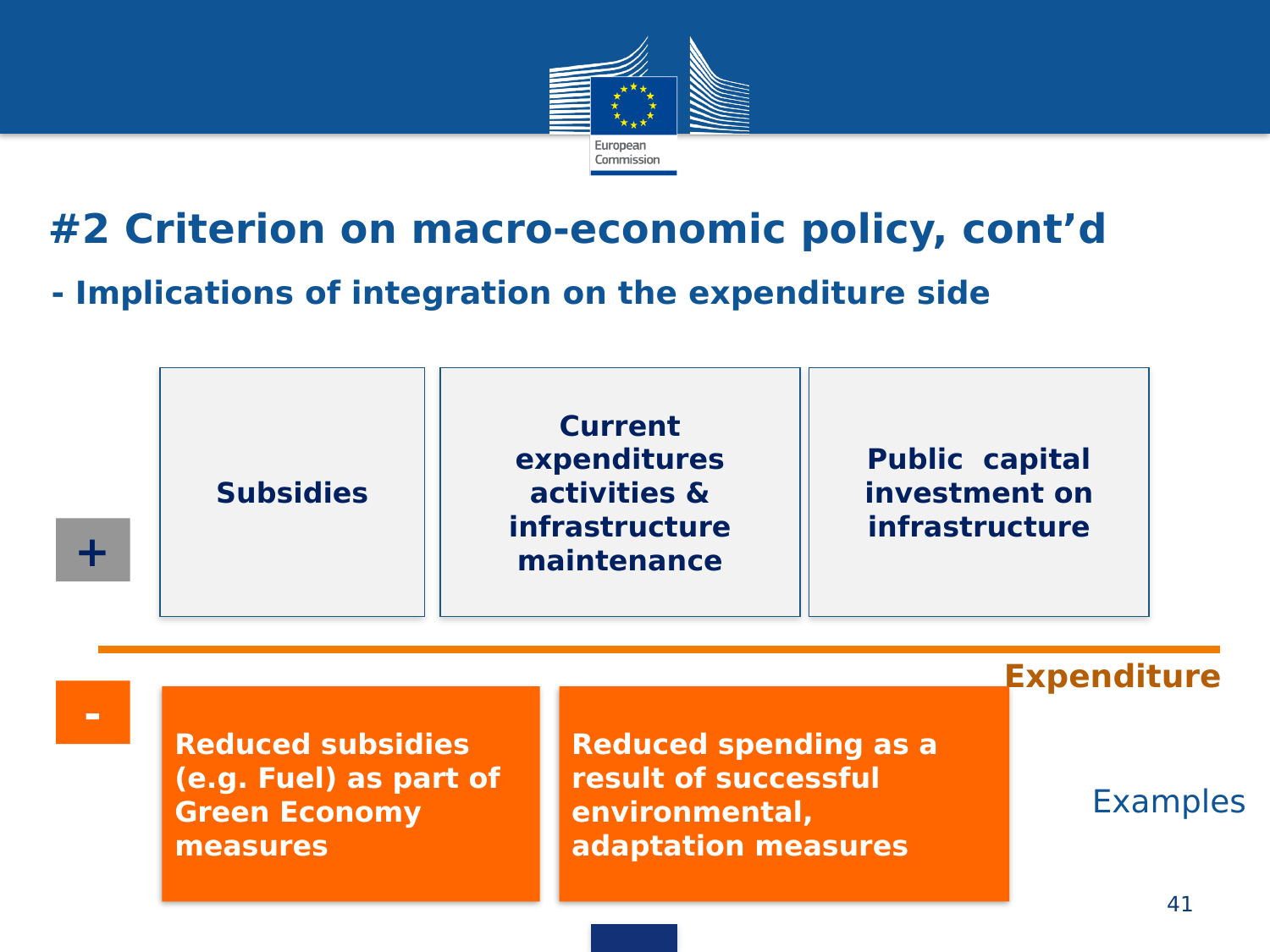

#2 Criterion on macro-economic policy, cont’d
- Implications of integration on the expenditure side

Subsidies

Current expenditures activities & infrastructure maintenance

Public  capital investment on infrastructure

R
E
V
E
N
U
E
S
+
Expenditure

-

Reduced spending as a result of successful  environmental, adaptation measures

Reduced subsidies  (e.g. Fuel) as part of Green Economy measures

Examples